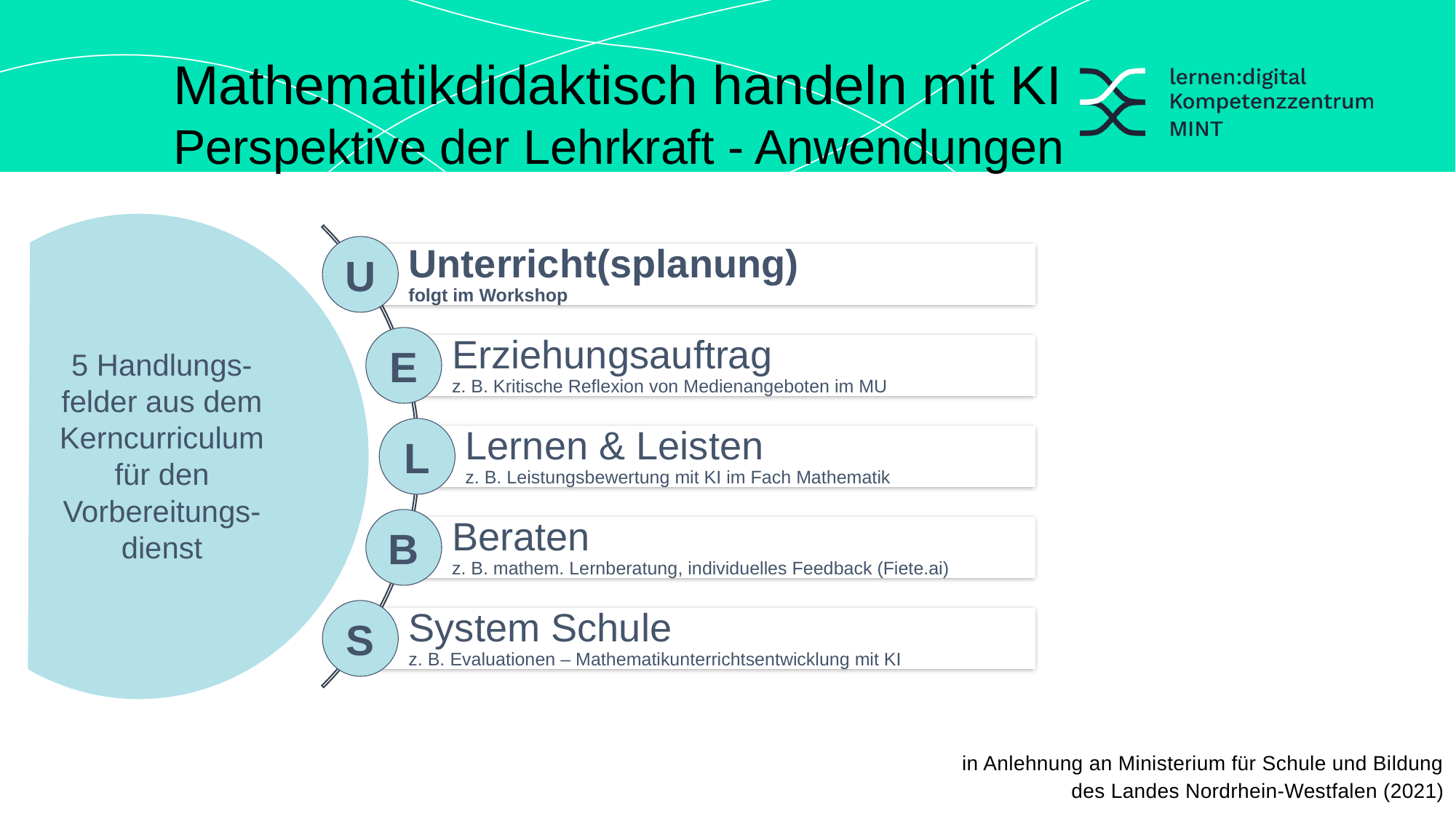

Mathematikdidaktisch handeln mit KI
Perspektive der Lehrkraft - Anwendungen

U
Unterricht(splanung)
folgt im Workshop
E
Erziehungsauftrag
z. B. Kritische Reflexion von Medienangeboten im MU
5 Handlungs-felder aus dem Kerncurriculum für den Vorbereitungs-dienst
L
Lernen & Leisten
z. B. Leistungsbewertung mit KI im Fach Mathematik
B
Beraten
z. B. mathem. Lernberatung, individuelles Feedback (Fiete.ai)
S
System Schule
z. B. Evaluationen – Mathematikunterrichtsentwicklung mit KI
in Anlehnung an Ministerium für Schule und Bildung des Landes Nordrhein-Westfalen (2021)